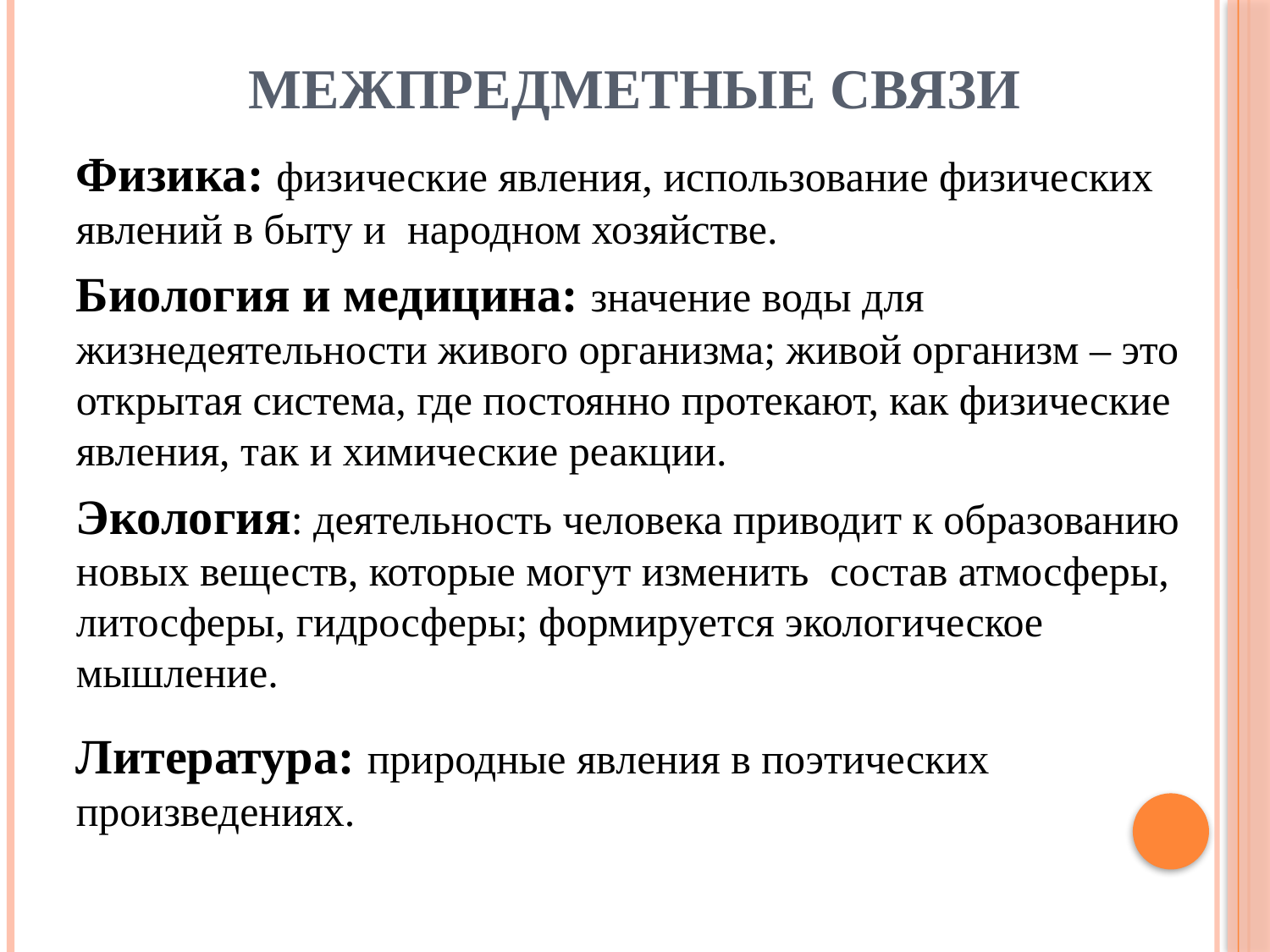

# Межпредметные связи
Физика: физические явления, использование физических явлений в быту и  народном хозяйстве.
Биология и медицина: значение воды для жизнедеятельности живого организма; живой организм – это открытая система, где постоянно протекают, как физические явления, так и химические реакции.
Экология: деятельность человека приводит к образованию новых веществ, которые могут изменить  состав атмосферы, литосферы, гидросферы; формируется экологическое мышление.
Литература: природные явления в поэтических произведениях.